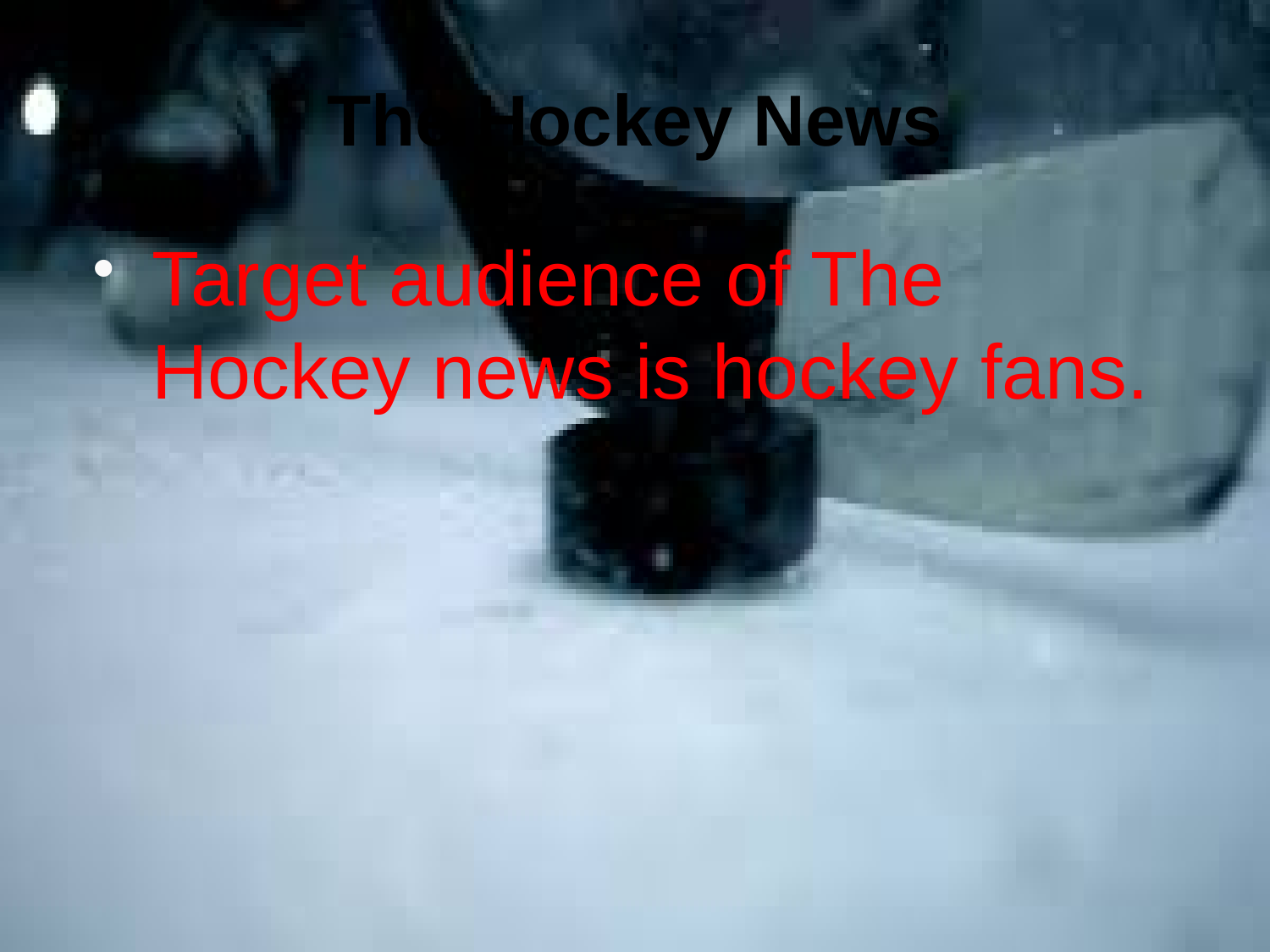

# The Hockey News
Target audience of The Hockey news is hockey fans.